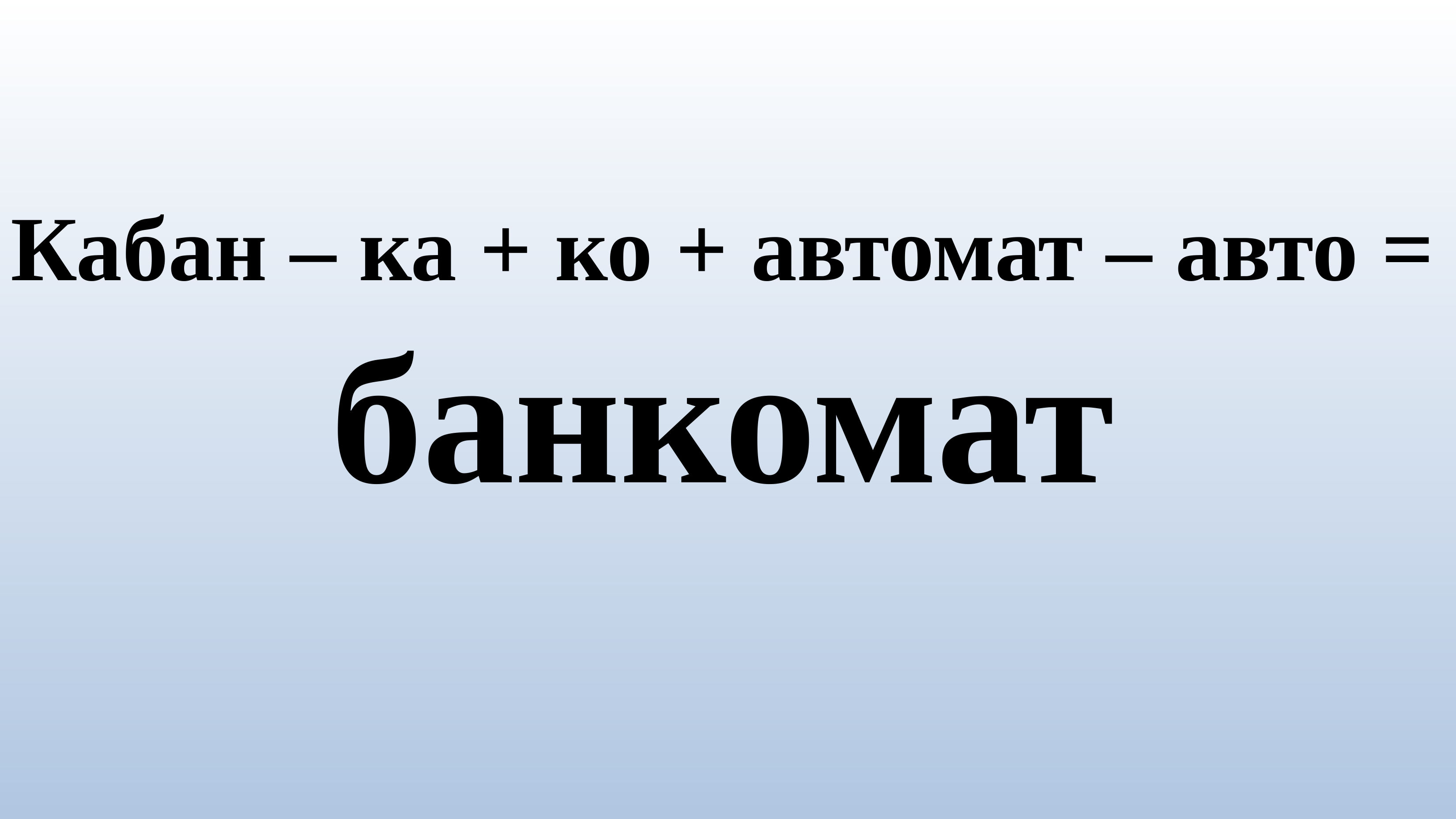

#
Кабан – ка + ко + автомат – авто = банкомат